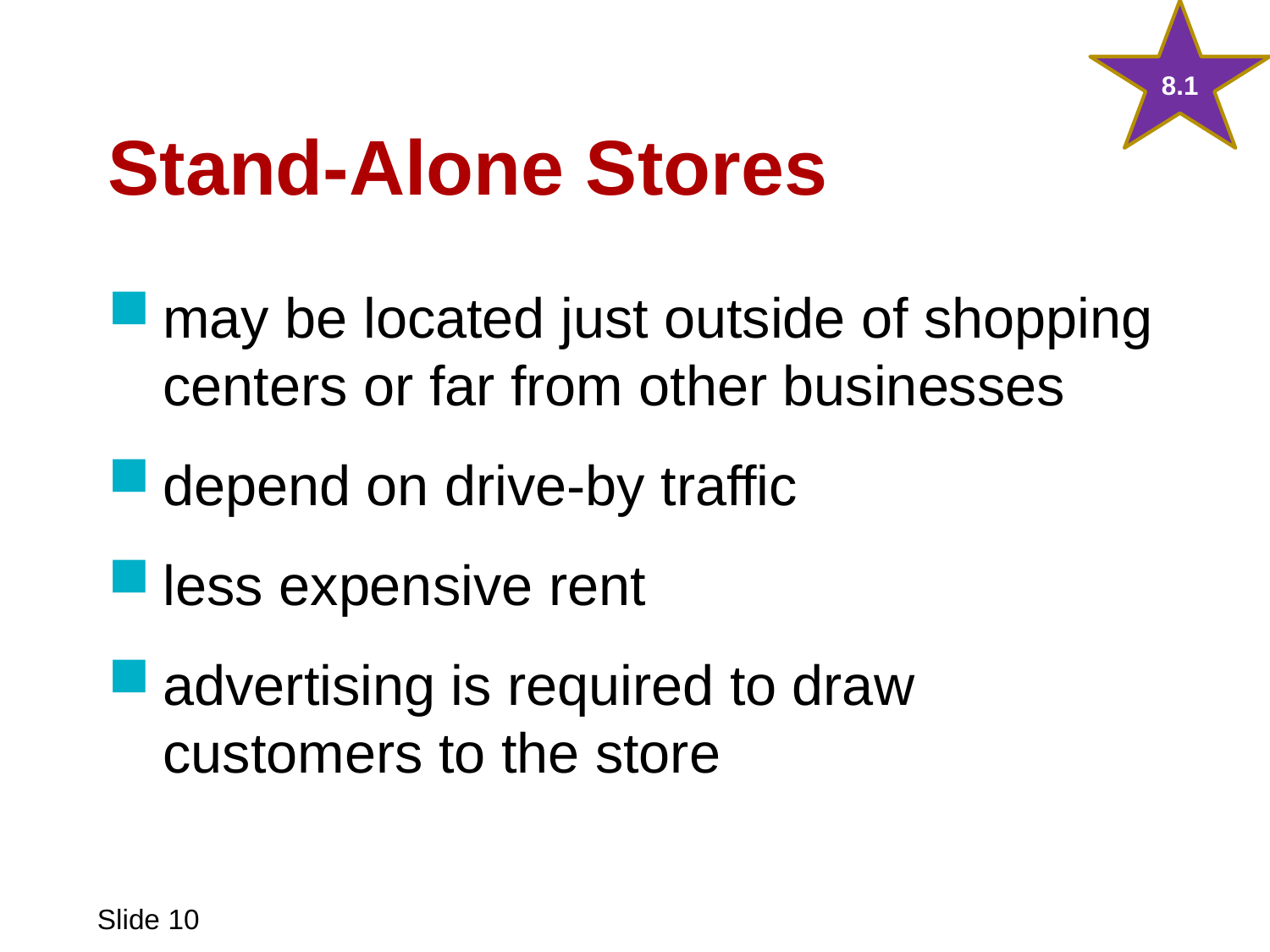

8.1
# Stand-Alone Stores
may be located just outside of shopping centers or far from other businesses
depend on drive-by traffic
less expensive rent
advertising is required to draw customers to the store
Chapter 8
Slide 10